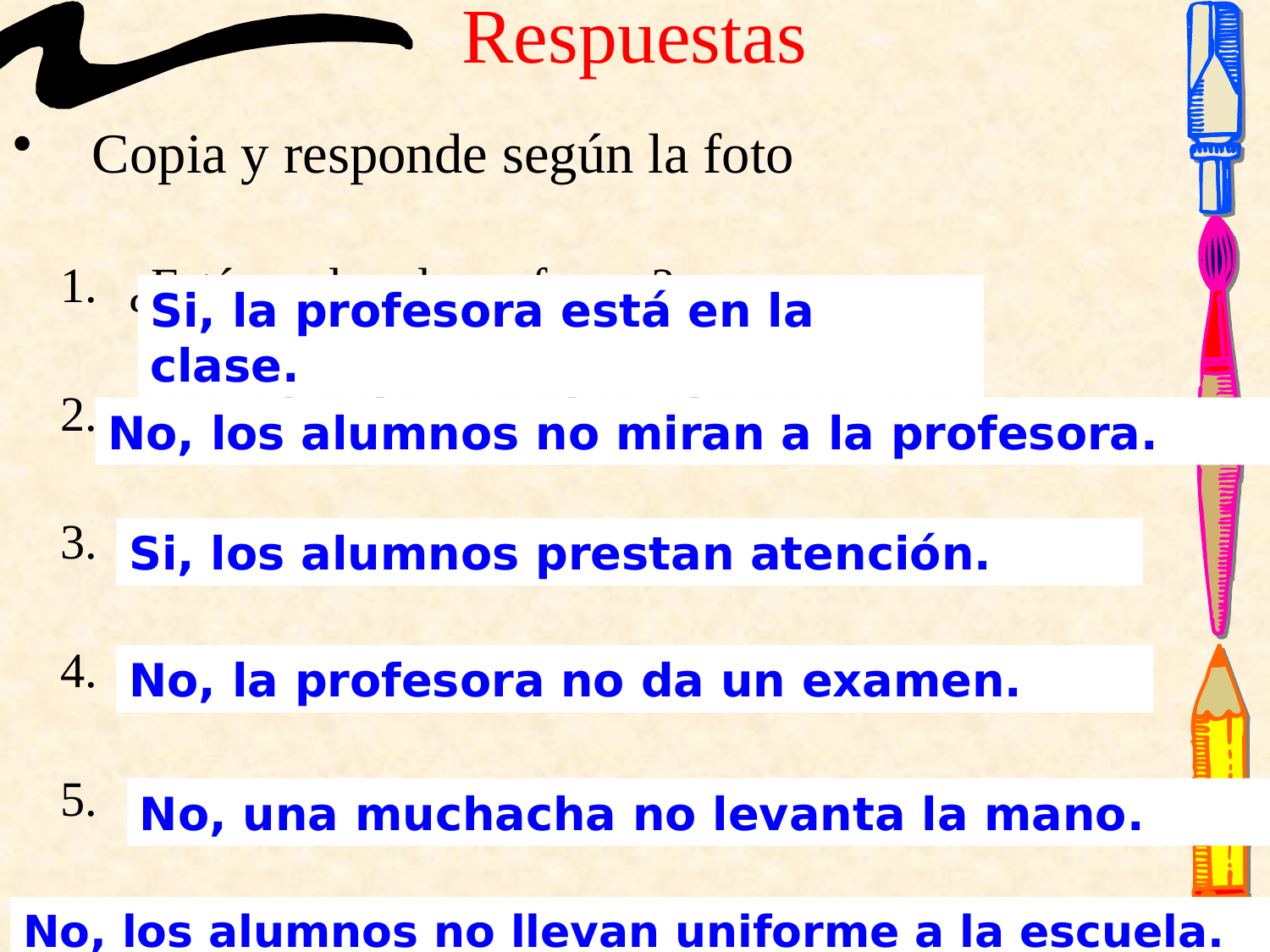

# Respuestas
Copia y responde según la foto
¿Está en clase la profesora?
¿Miran los alumnos a la profesora?
¿Prestan atención los alumnos?
¿Da la profesora un examen hoy?
¿Levanta una muchacha la mano?
¿Llevan los alumnos uniforme a la escuela?
Si, la profesora está en la clase.
No, los alumnos no miran a la profesora.
Si, los alumnos prestan atención.
No, la profesora no da un examen.
No, una muchacha no levanta la mano.
No, los alumnos no llevan uniforme a la escuela.